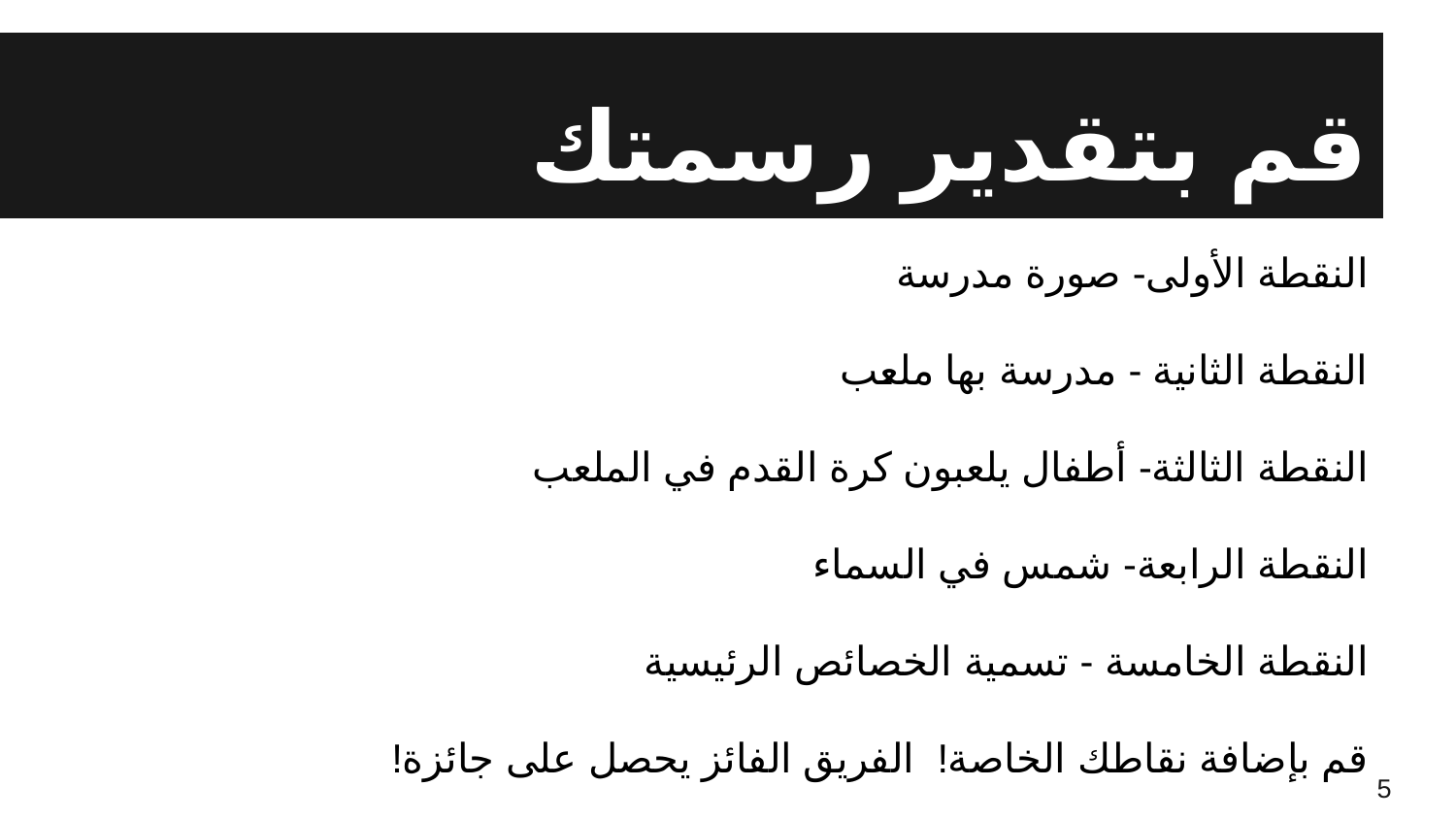

# قم بتقدير رسمتك
النقطة الأولى- صورة مدرسة

النقطة الثانية - مدرسة بها ملعب

النقطة الثالثة- أطفال يلعبون كرة القدم في الملعب

النقطة الرابعة- شمس في السماء

النقطة الخامسة - تسمية الخصائص الرئيسية

قم بإضافة نقاطك الخاصة!  الفريق الفائز يحصل على جائزة!
5